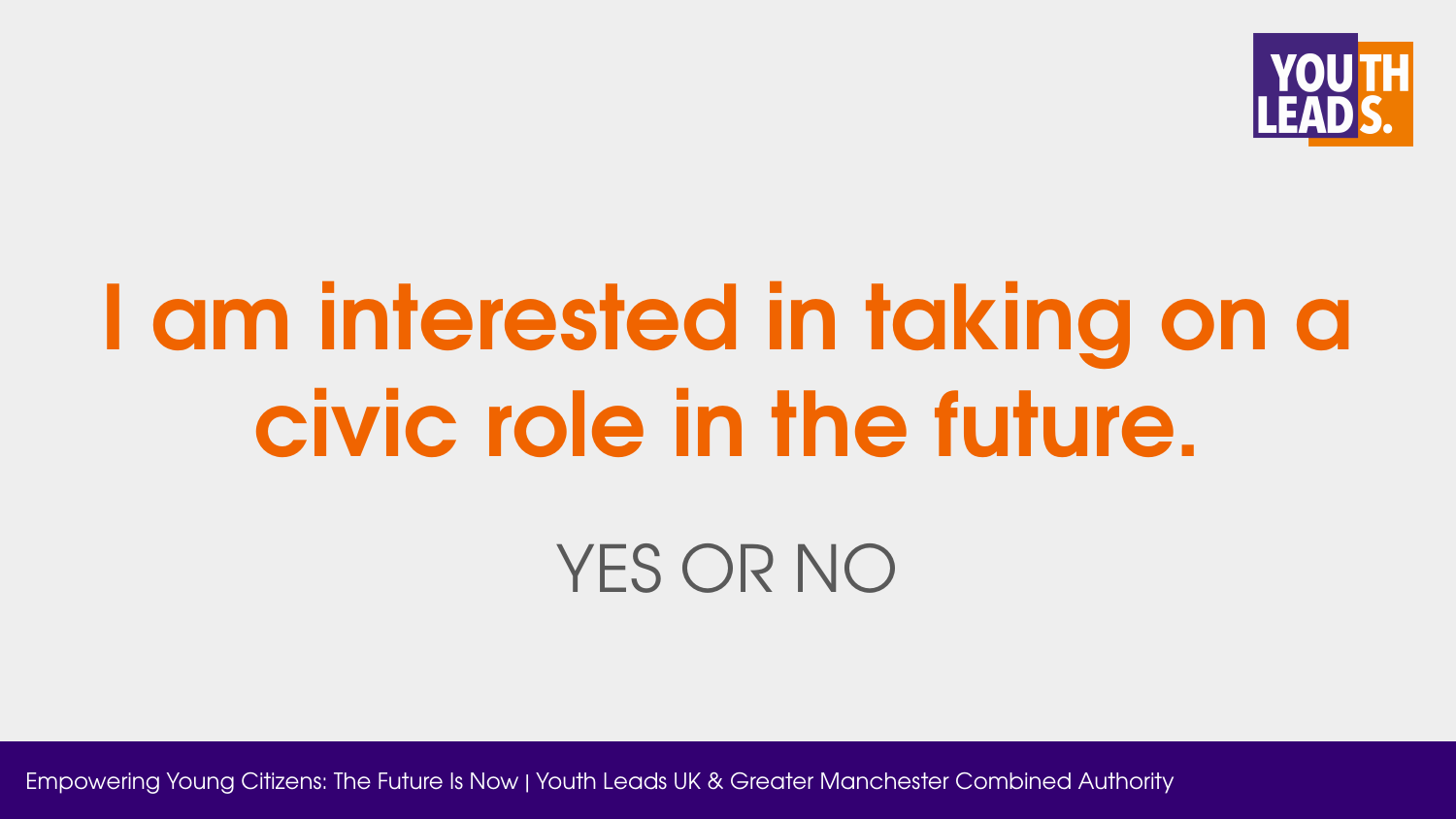

# I am interested in taking on a civic role in the future.
YES OR NO